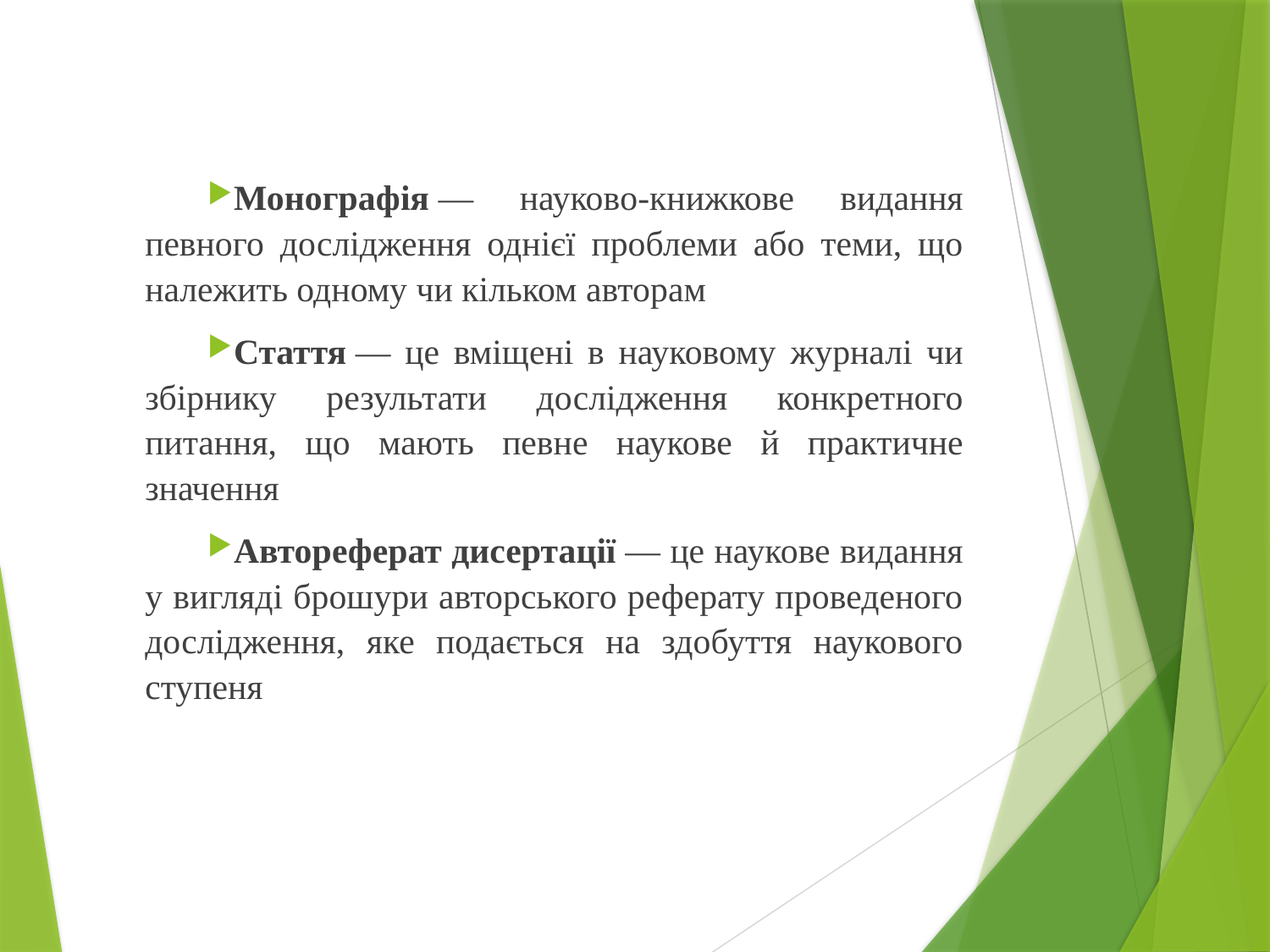

Монографія — науково-книжкове видання певного дослідження однієї проблеми або теми, що належить одному чи кільком авторам
Стаття — це вміщені в науковому журналі чи збірнику результати дослідження конкретного питання, що мають певне наукове й практичне значення
Автореферат дисертації — це наукове видання у вигляді брошури авторського реферату проведеного дослідження, яке подається на здобуття наукового ступеня